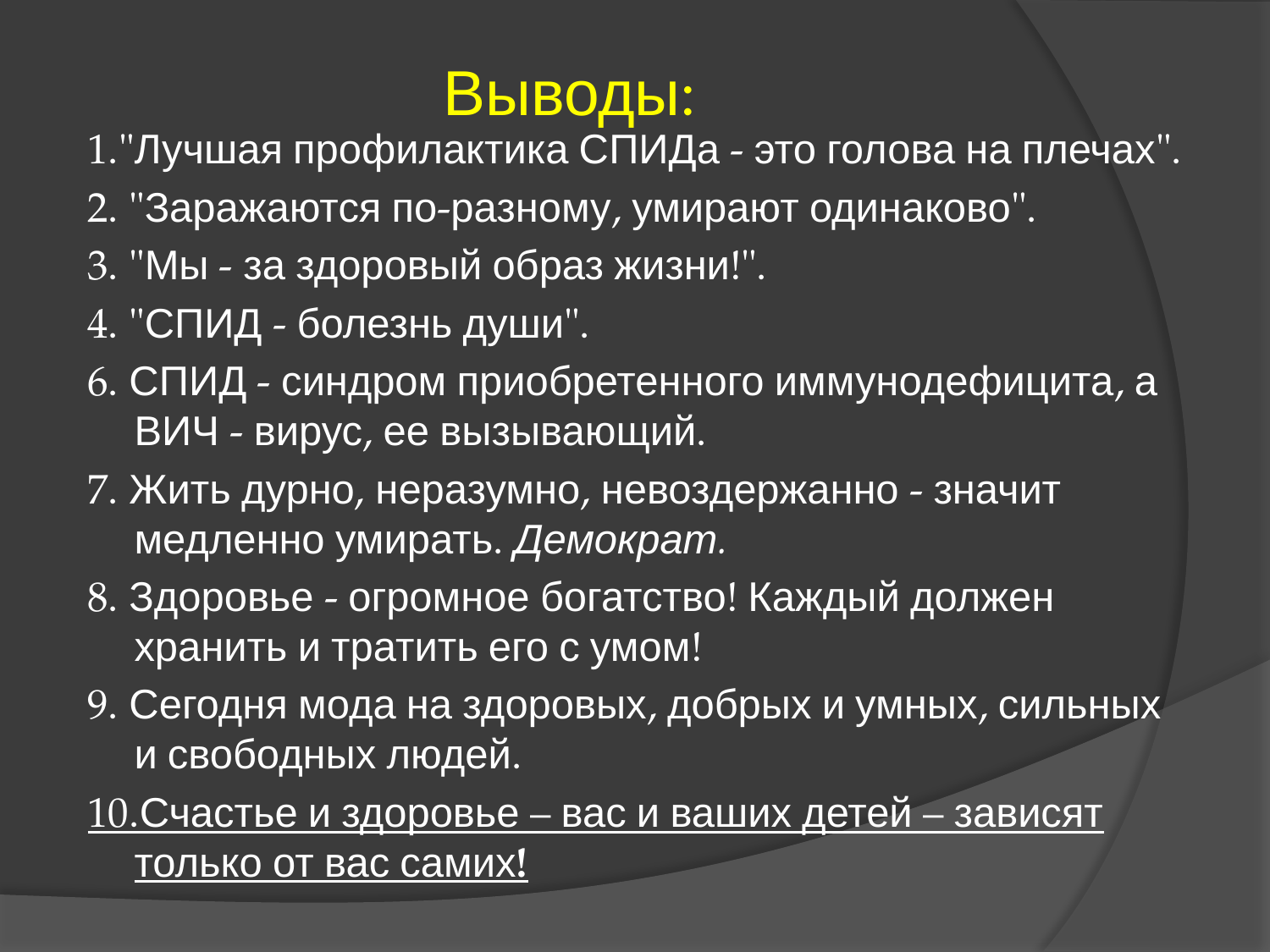

Выводы:
1."Лучшая профилактика СПИДа - это голова на плечах".
2. "Заражаются по-разному, умирают одинаково".
3. "Мы - за здоровый образ жизни!".
4. "СПИД - болезнь души".
6. СПИД - синдром приобретенного иммунодефицита, а ВИЧ - вирус, ее вызывающий.
7. Жить дурно, неразумно, невоздержанно - значит медленно умирать. Демократ.
8. Здоровье - огромное богатство! Каждый должен хранить и тратить его с умом!
9. Сегодня мода на здоровых, добрых и умных, сильных и свободных людей.
10.Счастье и здоровье – вас и ваших детей – зависят только от вас самих!